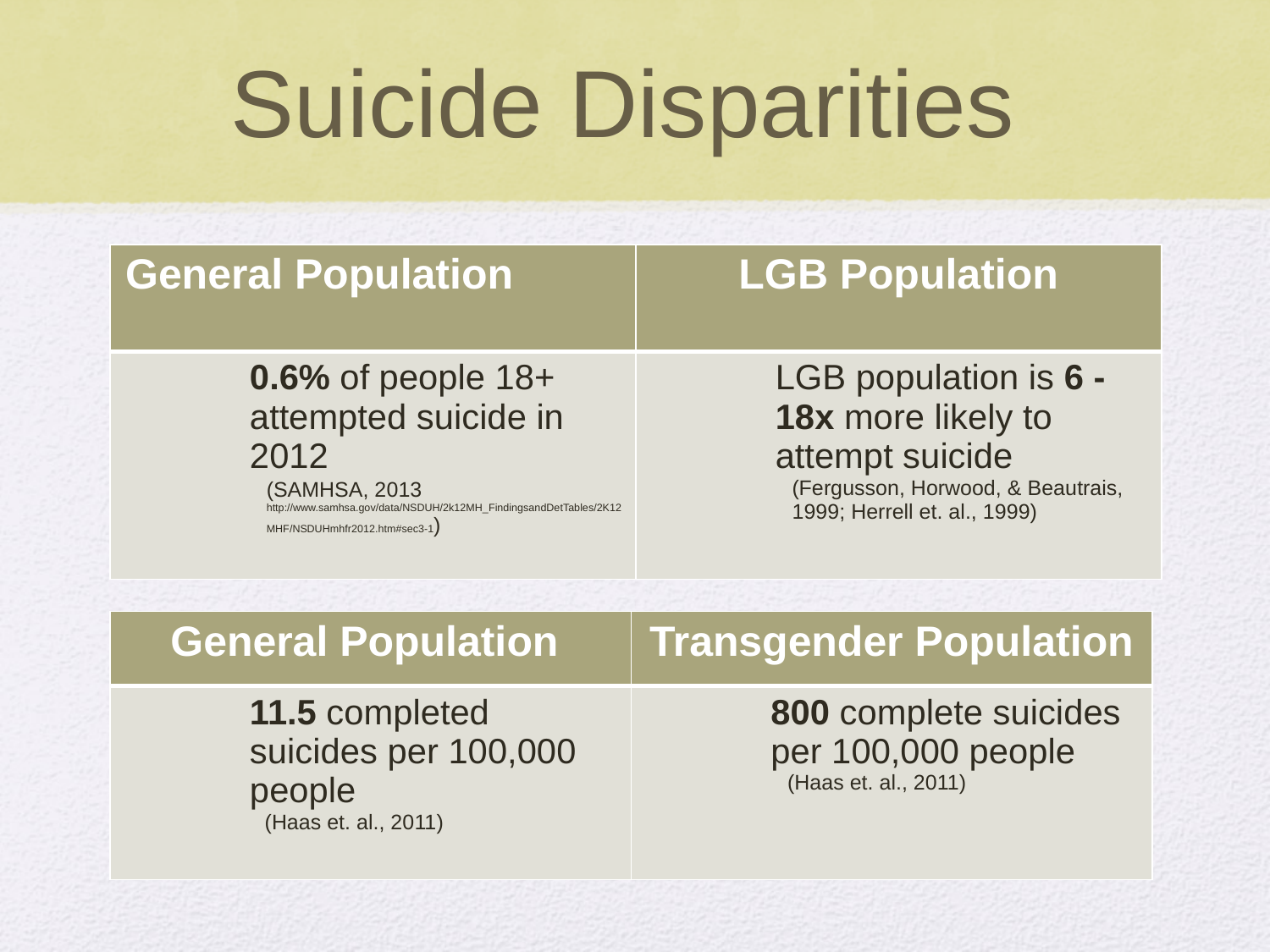

# Suicide Disparities
| General Population | LGB Population |
| --- | --- |
| 0.6% of people 18+ attempted suicide in 2012 (SAMHSA, 2013 http://www.samhsa.gov/data/NSDUH/2k12MH\_FindingsandDetTables/2K12MHF/NSDUHmhfr2012.htm#sec3-1) | LGB population is 6 - 18x more likely to attempt suicide (Fergusson, Horwood, & Beautrais, 1999; Herrell et. al., 1999) |
| General Population | Transgender Population |
| --- | --- |
| 11.5 completed suicides per 100,000 people (Haas et. al., 2011) | 800 complete suicides per 100,000 people (Haas et. al., 2011) |